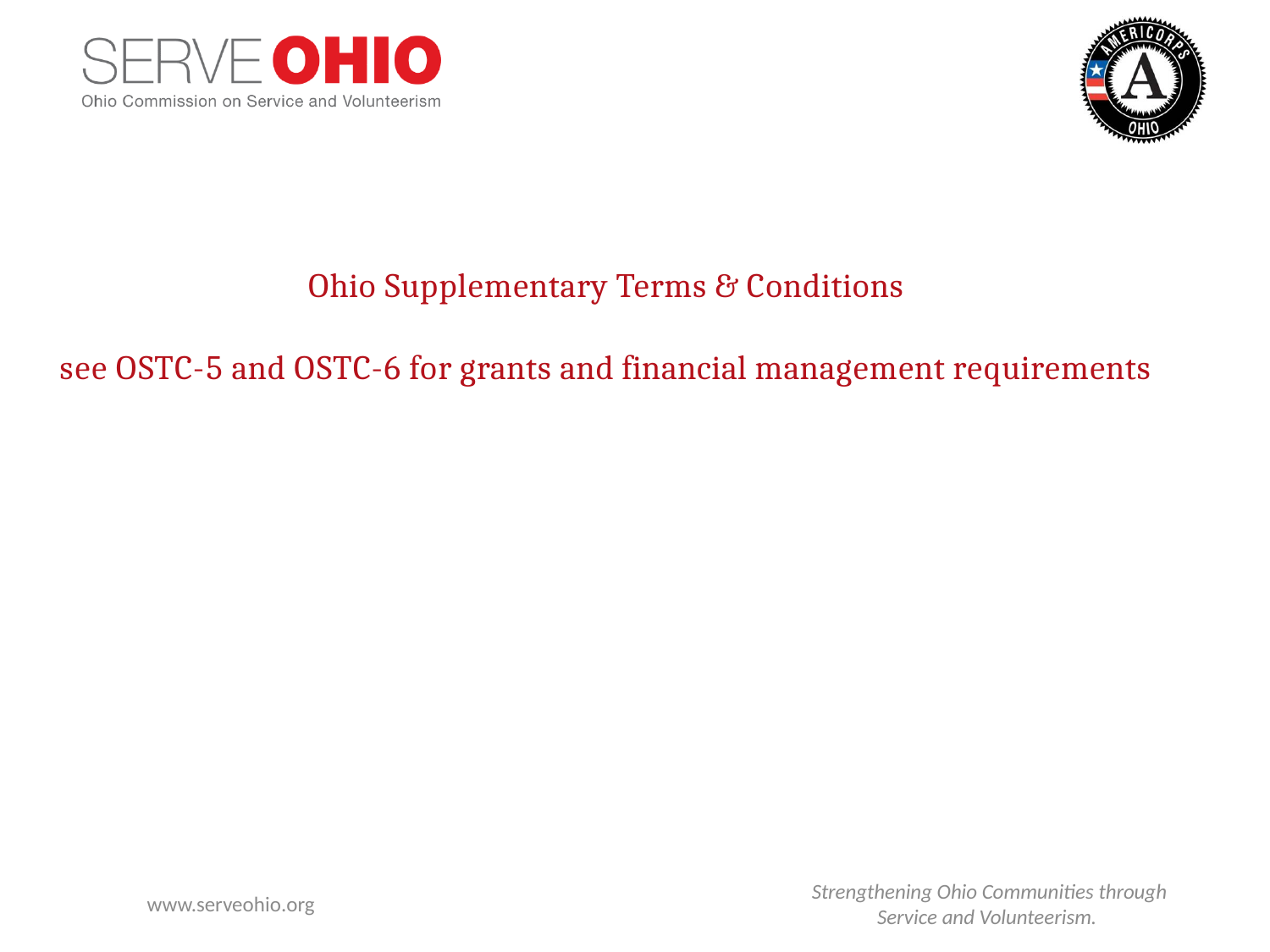

Ohio Supplementary Terms & Conditions
see OSTC-5 and OSTC-6 for grants and financial management requirements

www.serveohio.org
Strengthening Ohio Communities through Service and Volunteerism.